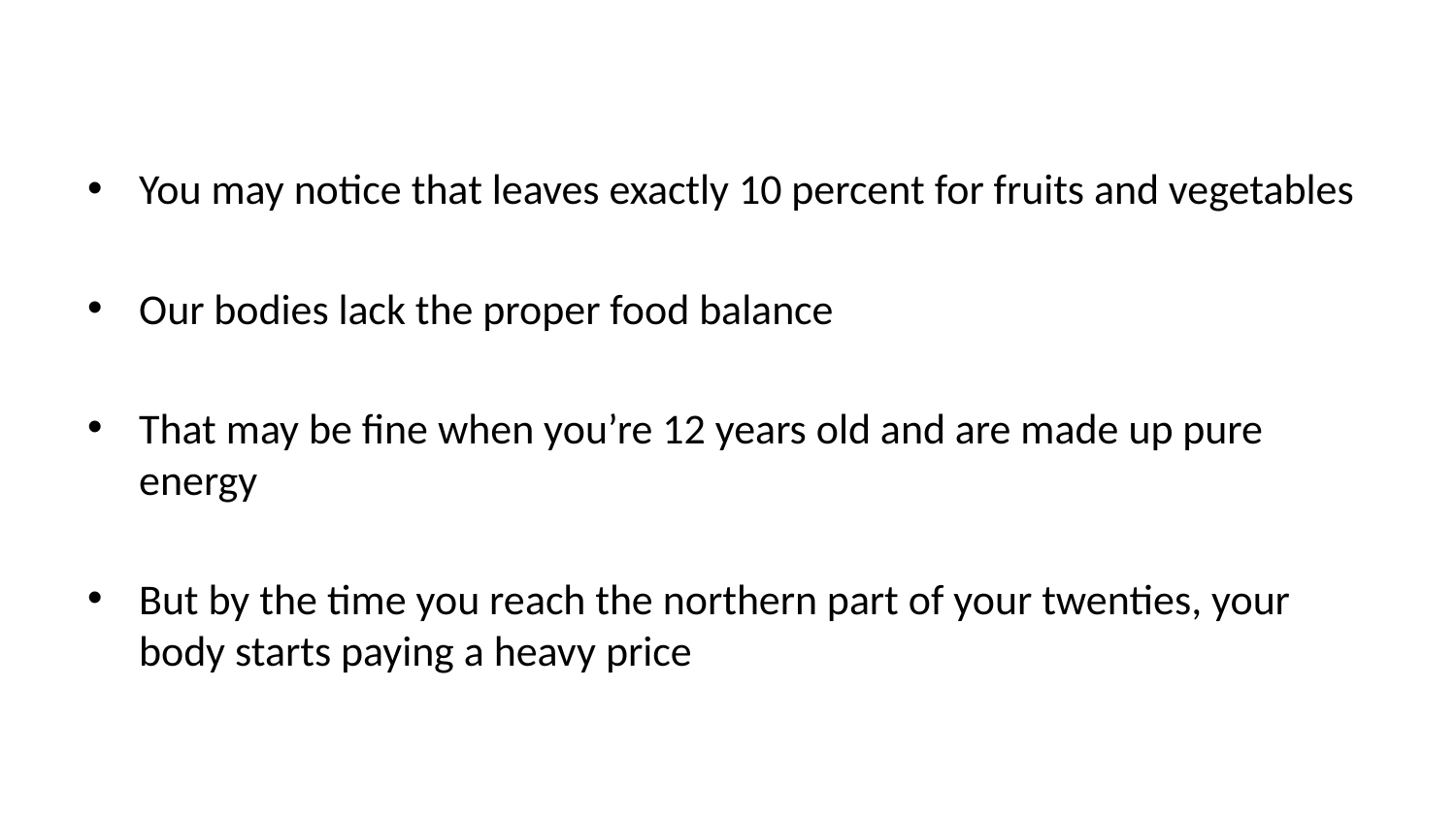

You may notice that leaves exactly 10 percent for fruits and vegetables

Our bodies lack the proper food balance

That may be fine when you’re 12 years old and are made up pure energy

But by the time you reach the northern part of your twenties, your body starts paying a heavy price